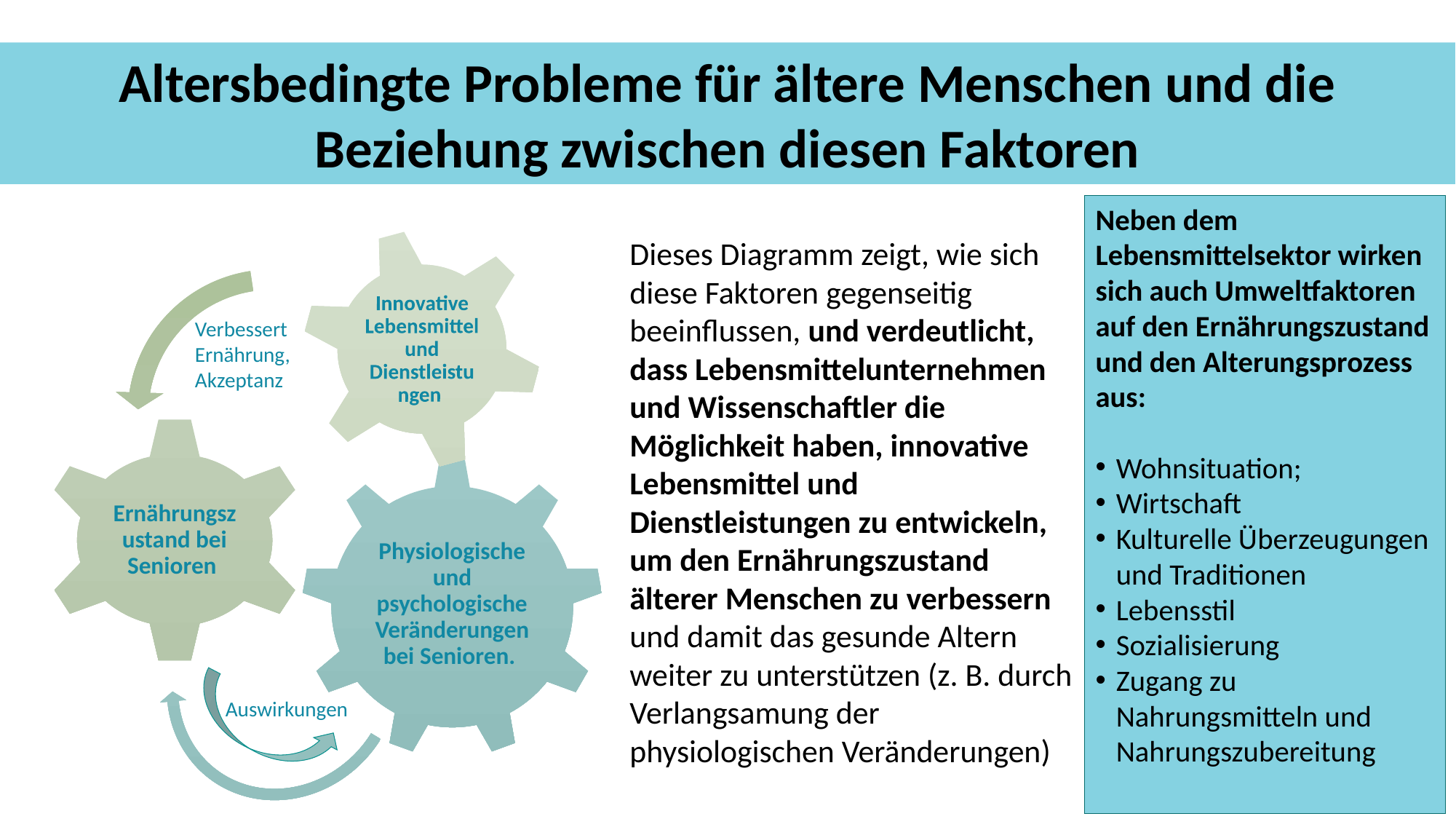

Altersbedingte Probleme für ältere Menschen und die Beziehung zwischen diesen Faktoren
Physiologische und psychologische Veränderungen bei Senioren.
Ernährungszustand bei Senioren
Innovative Lebensmittel und Dienstleistungen
Neben dem Lebensmittelsektor wirken sich auch Umweltfaktoren auf den Ernährungszustand und den Alterungsprozess aus:

Wohnsituation;
Wirtschaft
Kulturelle Überzeugungen und Traditionen
Lebensstil
Sozialisierung
Zugang zu Nahrungsmitteln und Nahrungszubereitung

Dieses Diagramm zeigt, wie sich diese Faktoren gegenseitig beeinflussen, und verdeutlicht, dass Lebensmittelunternehmen und Wissenschaftler die Möglichkeit haben, innovative Lebensmittel und Dienstleistungen zu entwickeln, um den Ernährungszustand älterer Menschen zu verbessern und damit das gesunde Altern weiter zu unterstützen (z. B. durch Verlangsamung der physiologischen Veränderungen)
Verbessert
Ernährung,
Akzeptanz

Auswirkungen